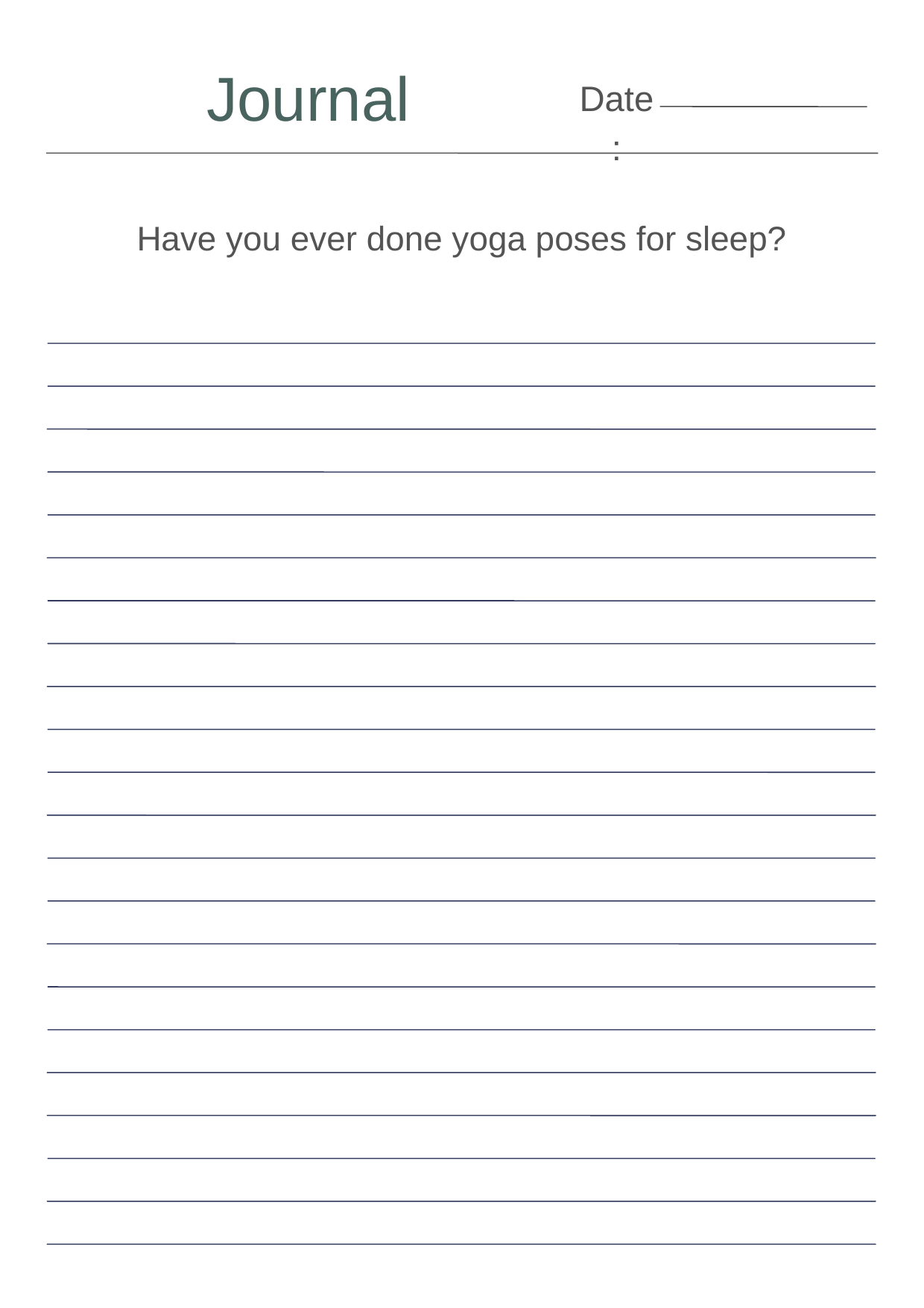

Journal
Date:

Have you ever done yoga poses for sleep?